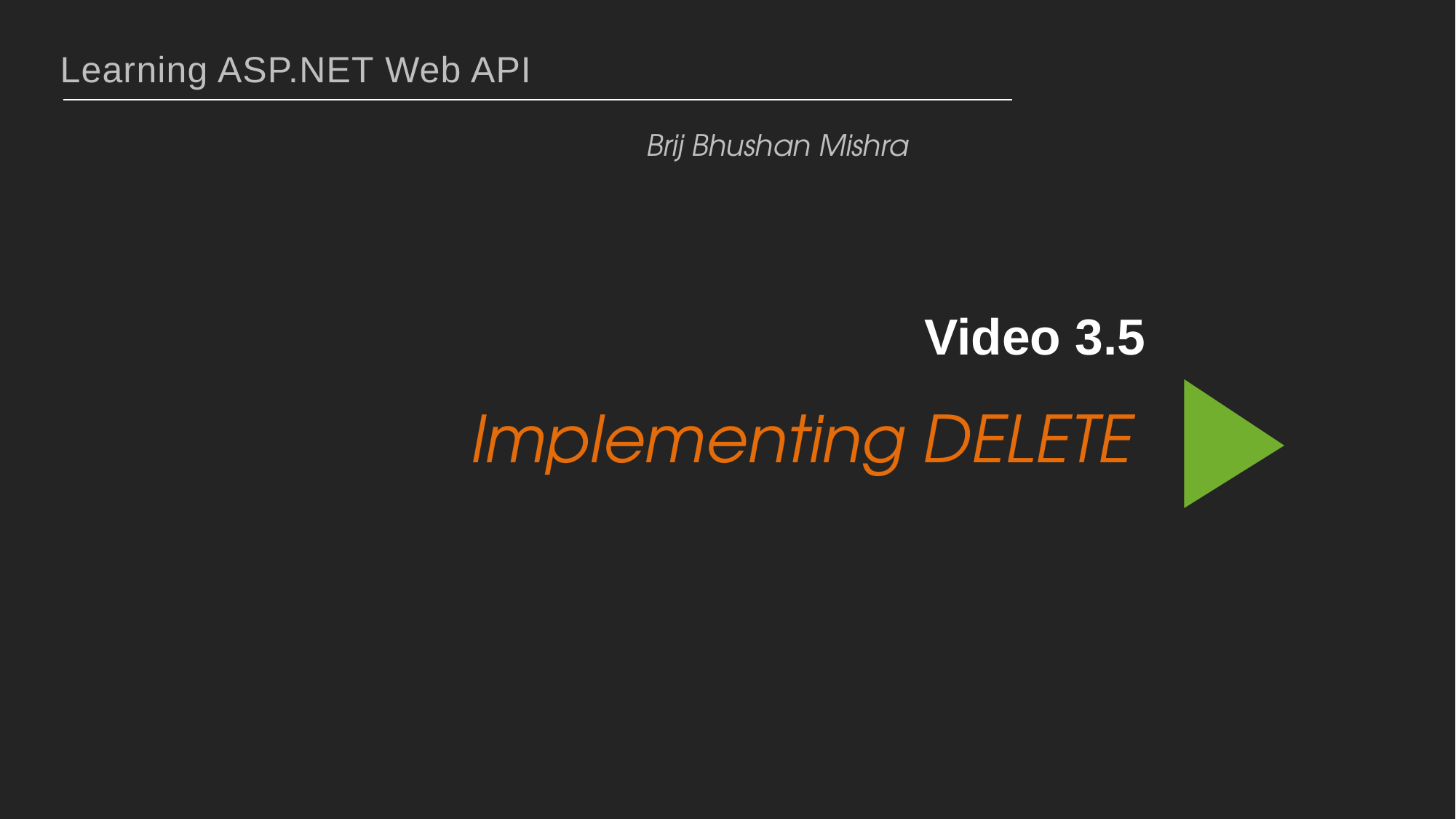

Learning ASP.NET Web API
Brij Bhushan Mishra
Video 3.5
Implementing DELETE